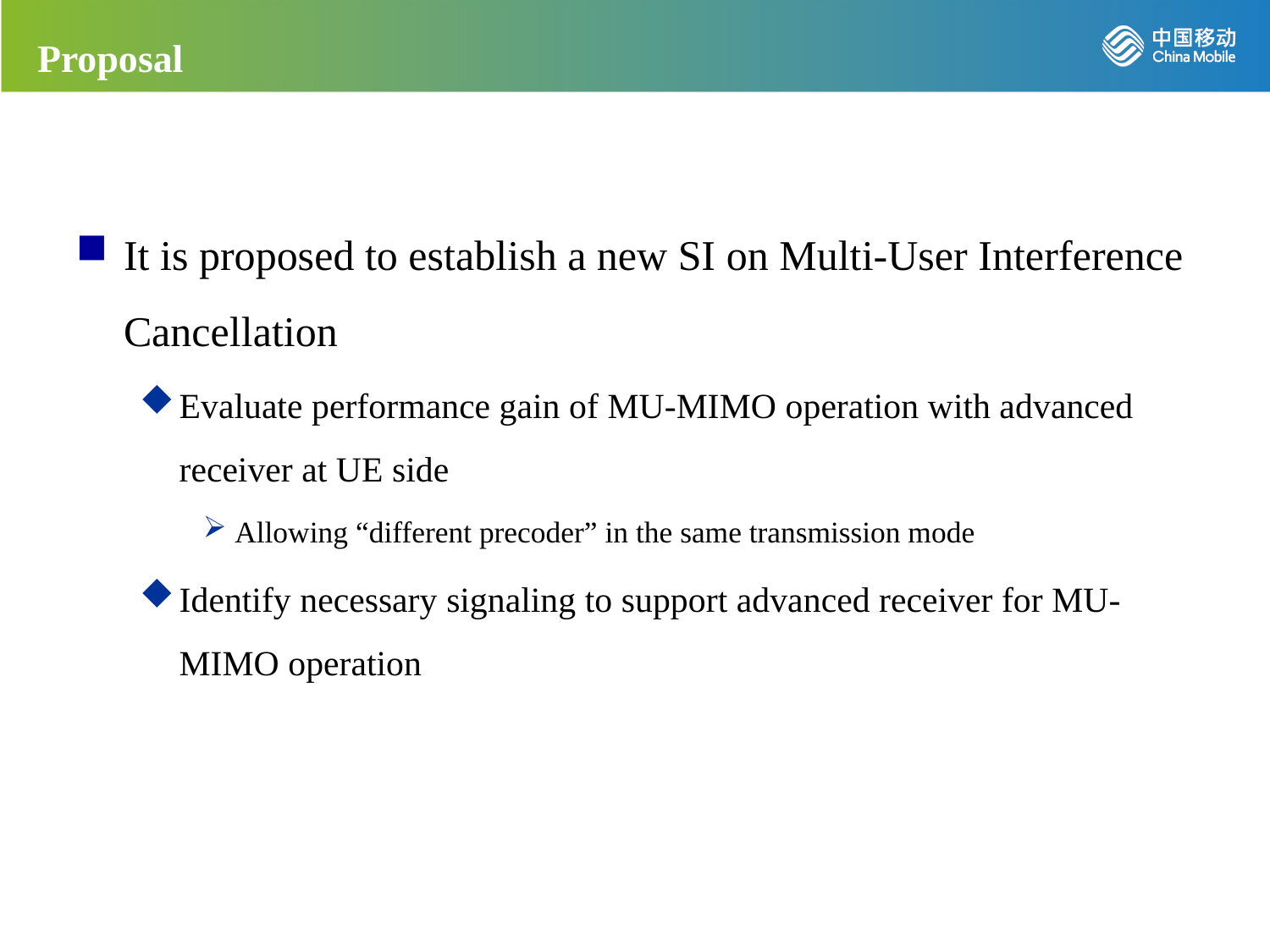

# Proposal
It is proposed to establish a new SI on Multi-User Interference Cancellation
Evaluate performance gain of MU-MIMO operation with advanced receiver at UE side
Allowing “different precoder” in the same transmission mode
Identify necessary signaling to support advanced receiver for MU-MIMO operation